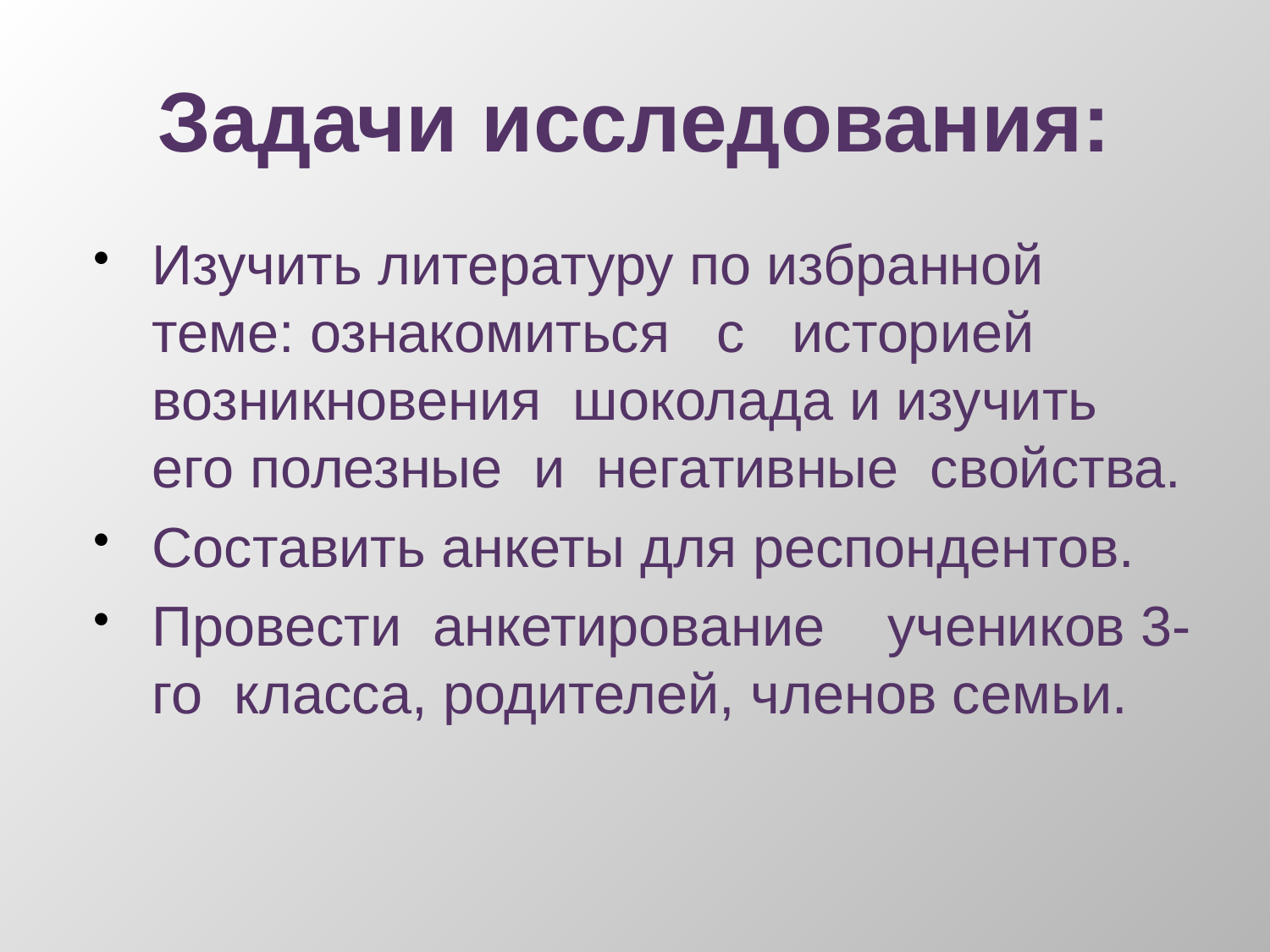

# Задачи исследования:
Изучить литературу по избранной теме: ознакомиться   с   историей  возникновения  шоколада и изучить его полезные  и  негативные  свойства.
Составить анкеты для респондентов.
Провести  анкетирование    учеников 3-го  класса, родителей, членов семьи.